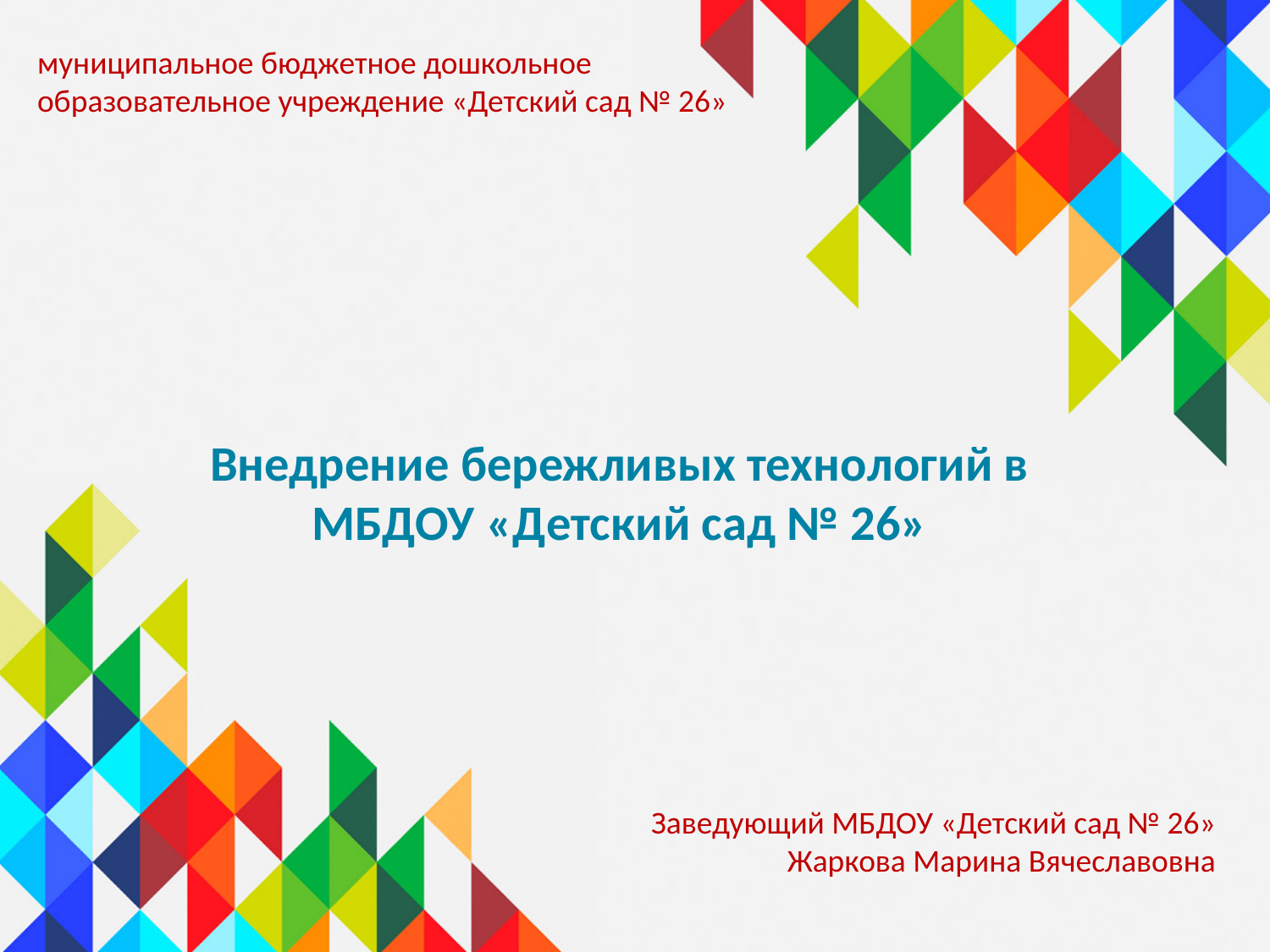

муниципальное бюджетное дошкольное образовательное учреждение «Детский сад № 26»

# Внедрение бережливых технологий в МБДОУ «Детский сад № 26»
Заведующий МБДОУ «Детский сад № 26»
Жаркова Марина Вячеславовна